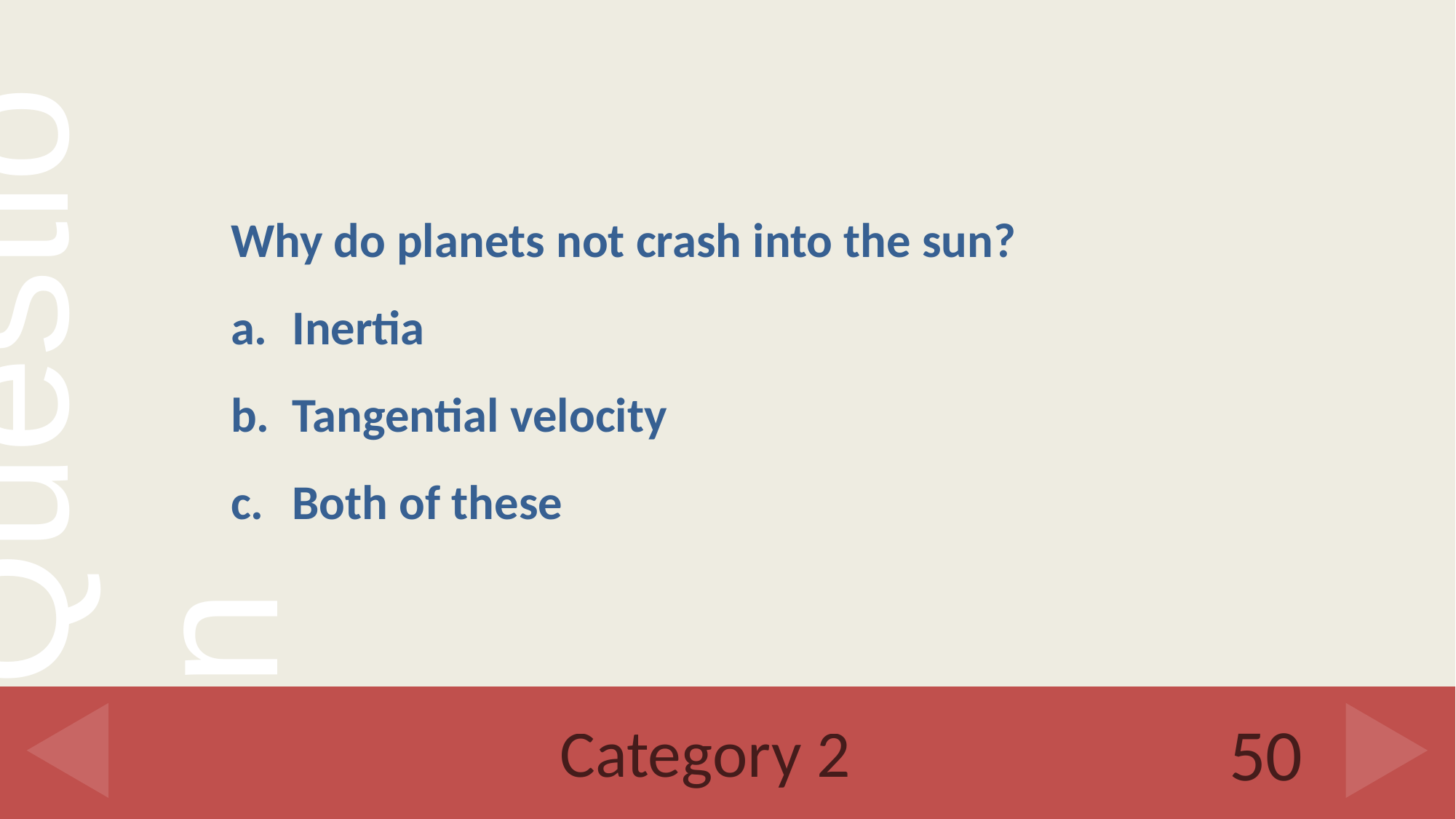

Why do planets not crash into the sun?
Inertia
Tangential velocity
Both of these
# Category 2
50